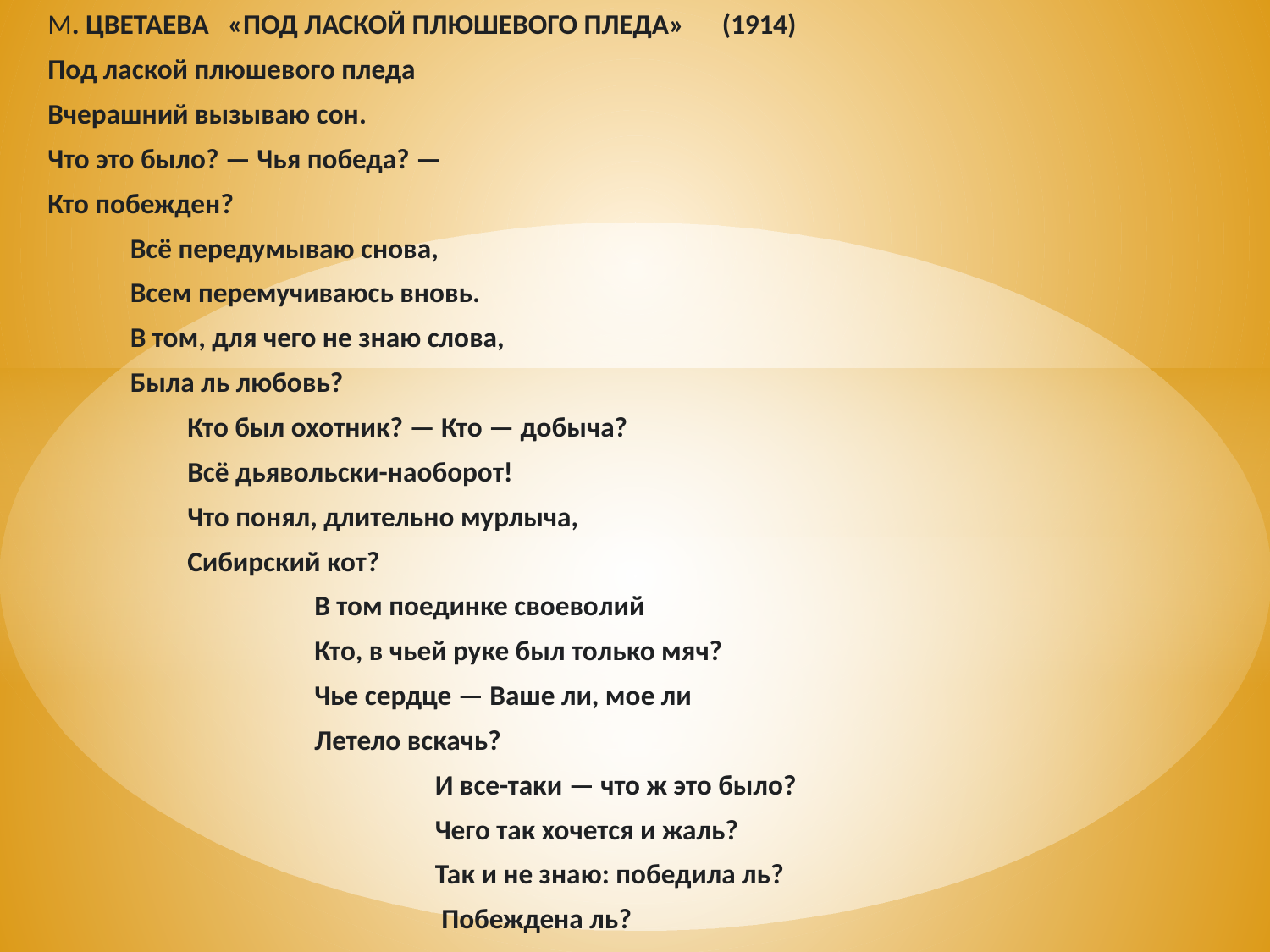

М. ЦВЕТАЕВА   «ПОД ЛАСКОЙ ПЛЮШЕВОГО ПЛЕДА»      (1914)
Под лаской плюшевого пледа
Вчерашний вызываю сон.
Что это было? — Чья победа? —
Кто побежден?
             Всё передумываю снова,
             Всем перемучиваюсь вновь.
             В том, для чего не знаю слова,
             Была ль любовь?
                      Кто был охотник? — Кто — добыча?
                      Всё дьявольски-наоборот!
                      Что понял, длительно мурлыча,
                      Сибирский кот?
                                          В том поединке своеволий
                                          Кто, в чьей руке был только мяч?
                                          Чье сердце — Ваше ли, мое ли
                                          Летело вскачь?
                                                             И все-таки — что ж это было?
                                                             Чего так хочется и жаль?
                                                             Так и не знаю: победила ль?
                                                              Побеждена ль?